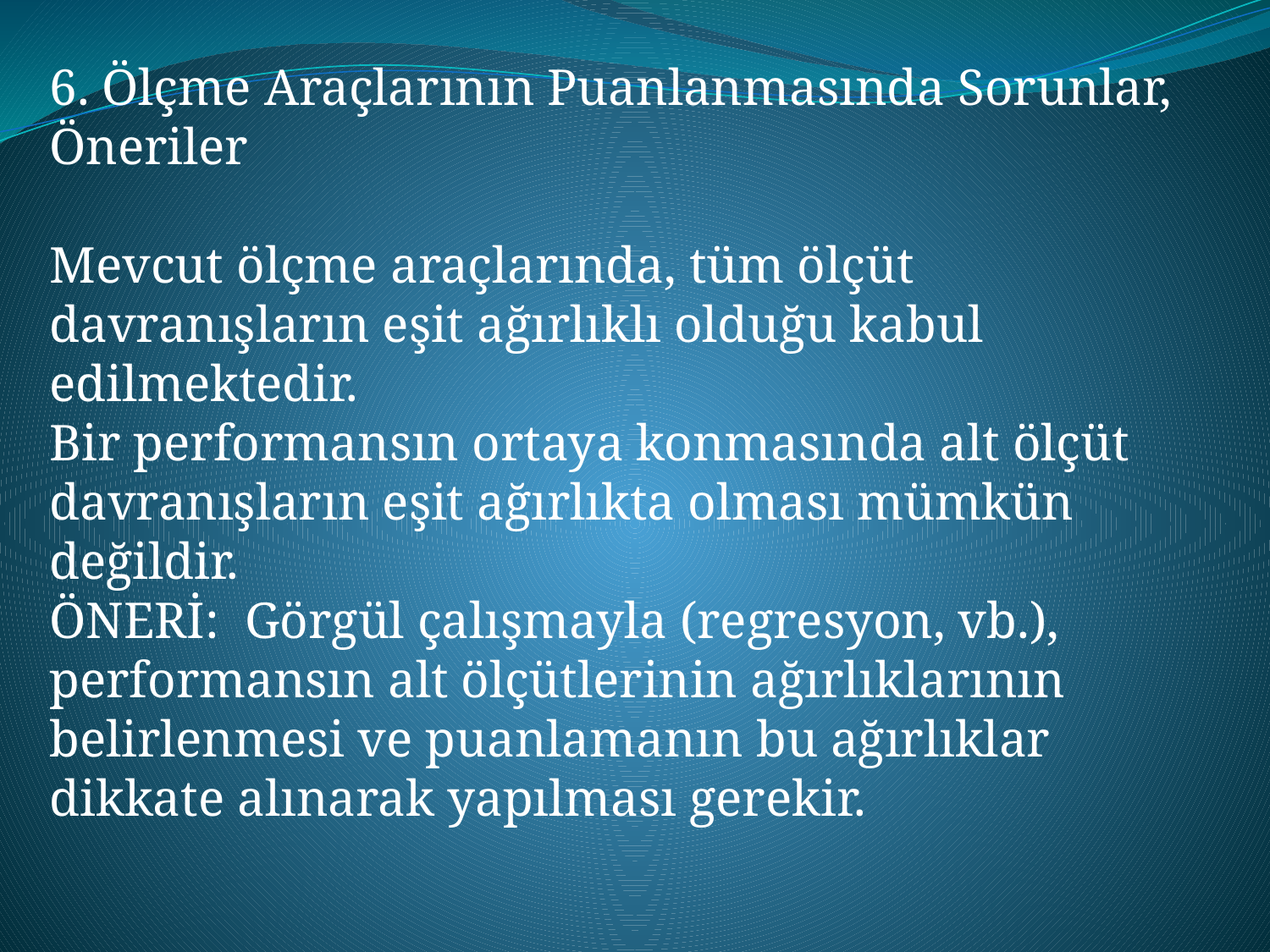

6. Ölçme Araçlarının Puanlanmasında Sorunlar, Öneriler
Mevcut ölçme araçlarında, tüm ölçüt davranışların eşit ağırlıklı olduğu kabul edilmektedir.
Bir performansın ortaya konmasında alt ölçüt davranışların eşit ağırlıkta olması mümkün değildir.
ÖNERİ:  Görgül çalışmayla (regresyon, vb.), performansın alt ölçütlerinin ağırlıklarının belirlenmesi ve puanlamanın bu ağırlıklar dikkate alınarak yapılması gerekir.